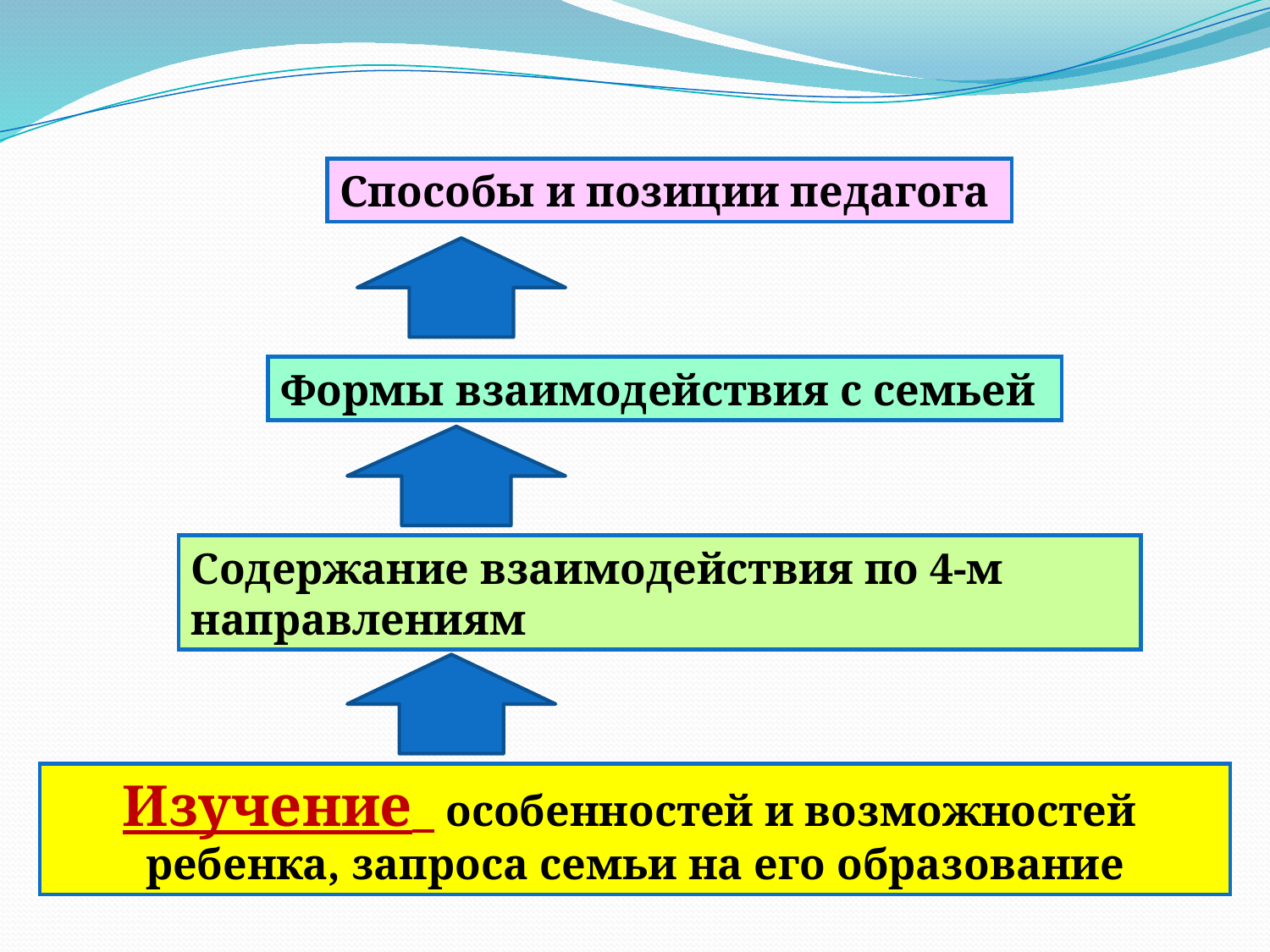

Способы и позиции педагога

Формы взаимодействия с семьей

Содержание взаимодействия по 4-м направлениям

Изучение   особенностей и возможностей  ребенка, запроса семьи на его образование